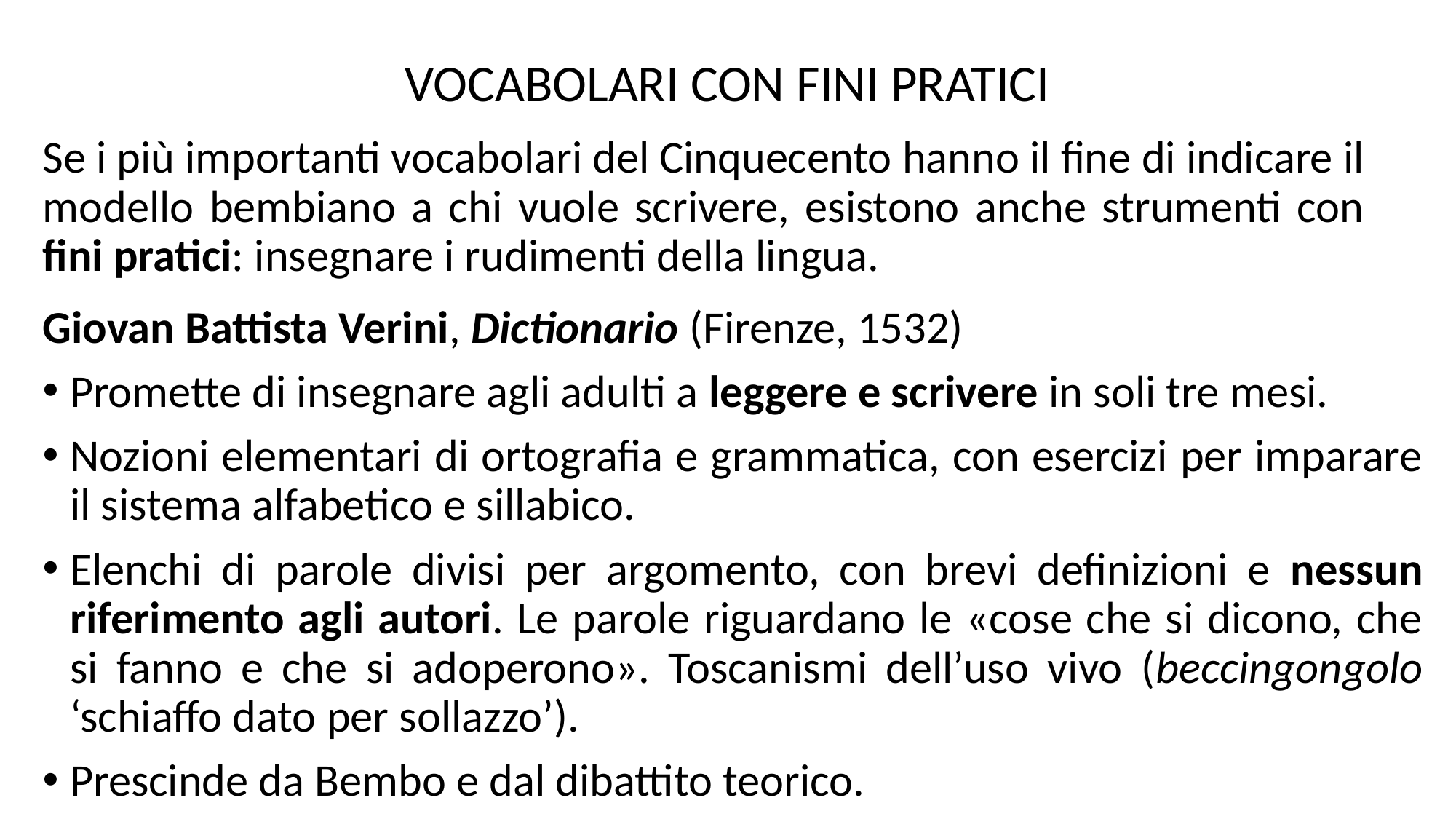

# VOCABOLARI CON FINI PRATICI
Se i più importanti vocabolari del Cinquecento hanno il fine di indicare il modello bembiano a chi vuole scrivere, esistono anche strumenti con fini pratici: insegnare i rudimenti della lingua.
Giovan Battista Verini, Dictionario (Firenze, 1532)
Promette di insegnare agli adulti a leggere e scrivere in soli tre mesi.
Nozioni elementari di ortografia e grammatica, con esercizi per imparare il sistema alfabetico e sillabico.
Elenchi di parole divisi per argomento, con brevi definizioni e nessun riferimento agli autori. Le parole riguardano le «cose che si dicono, che si fanno e che si adoperono». Toscanismi dell’uso vivo (beccingongolo ‘schiaffo dato per sollazzo’).
Prescinde da Bembo e dal dibattito teorico.